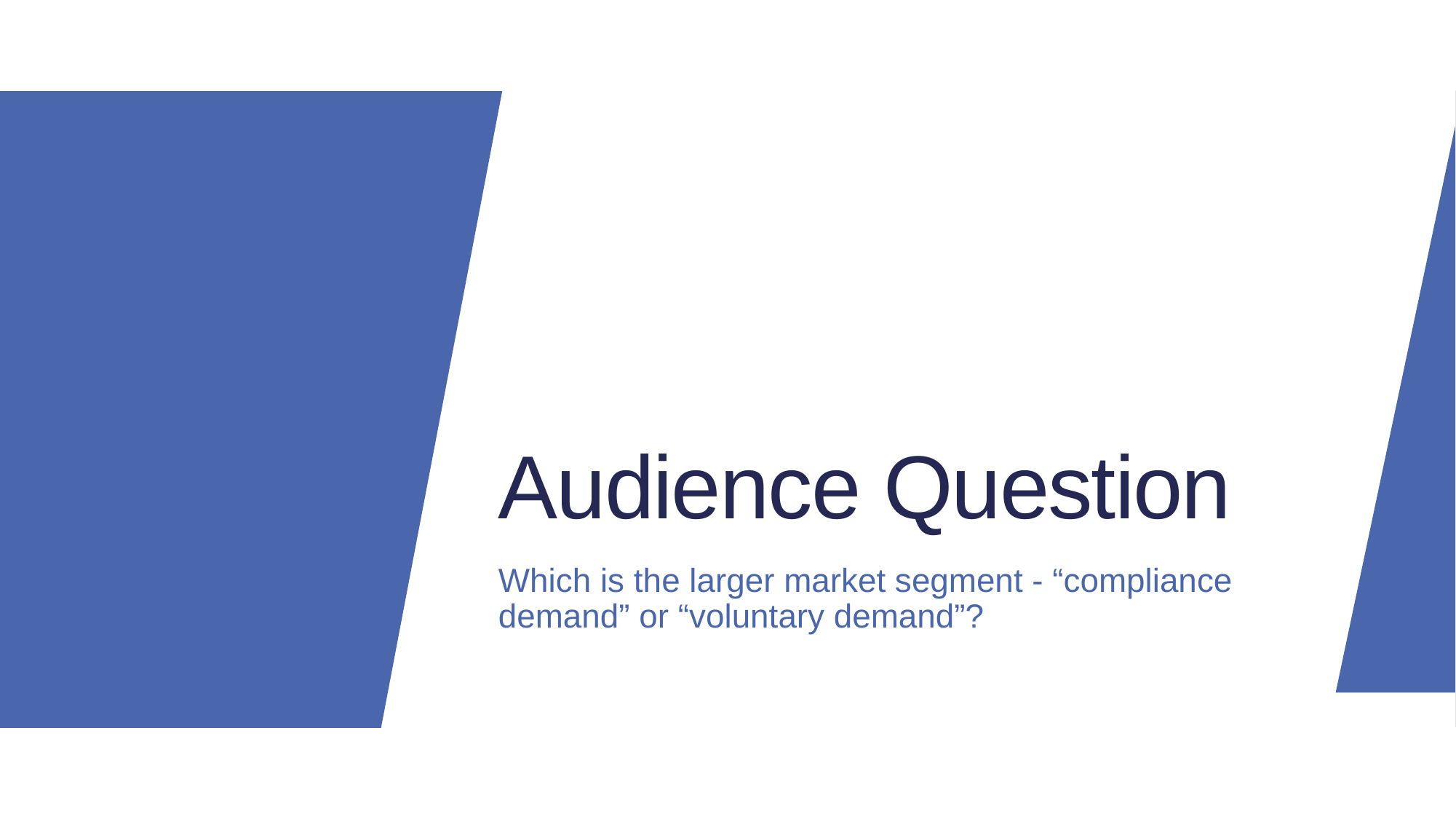

# Audience Question
Which is the larger market segment - “compliance demand” or “voluntary demand”?